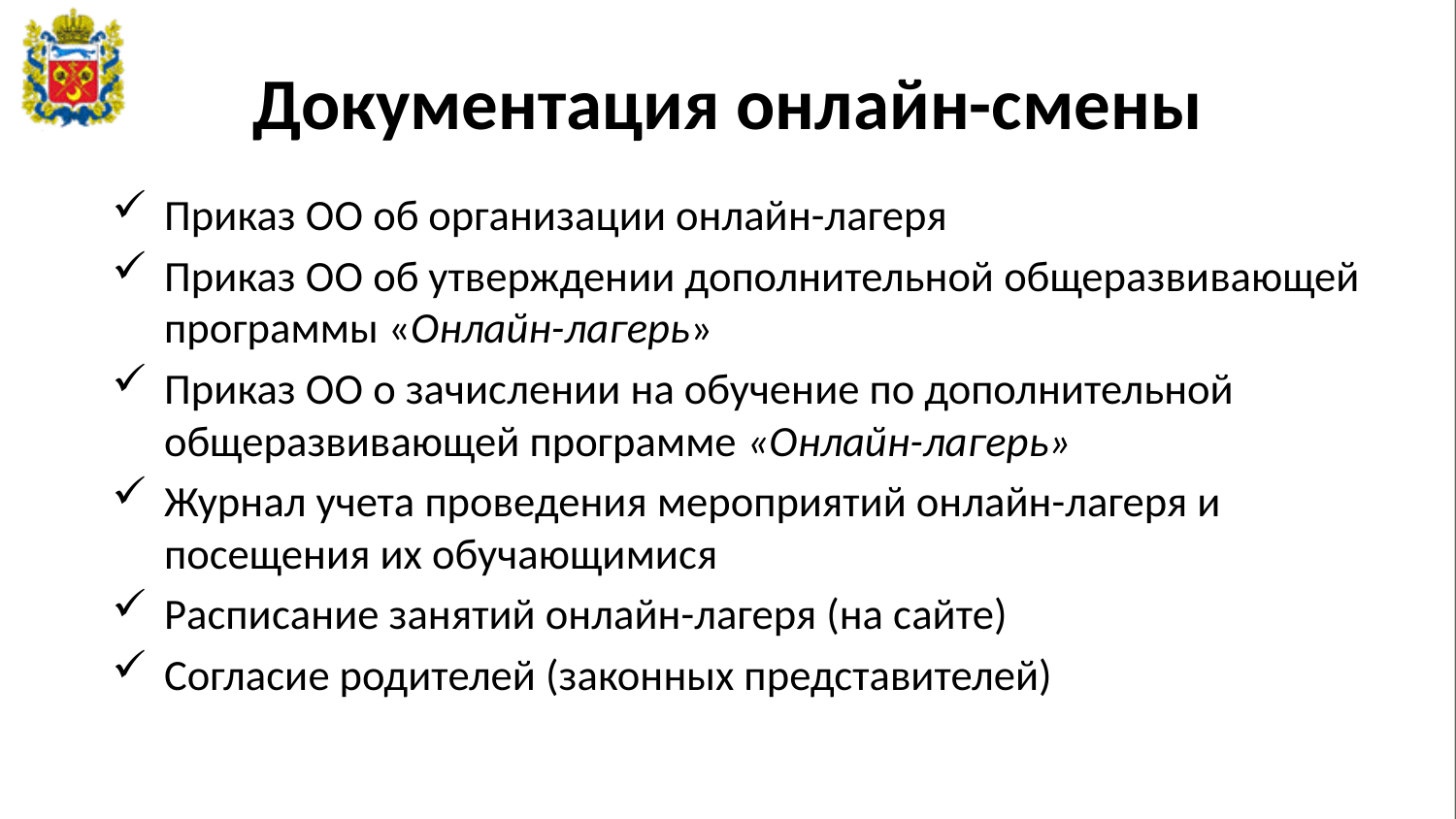

# Документация онлайн-смены
Приказ ОО об организации онлайн-лагеря
Приказ ОО об утверждении дополнительной общеразвивающей программы «Онлайн-лагерь»
Приказ ОО о зачислении на обучение по дополнительной общеразвивающей программе «Онлайн-лагерь»
Журнал учета проведения мероприятий онлайн-лагеря и посещения их обучающимися
Расписание занятий онлайн-лагеря (на сайте)
Согласие родителей (законных представителей)